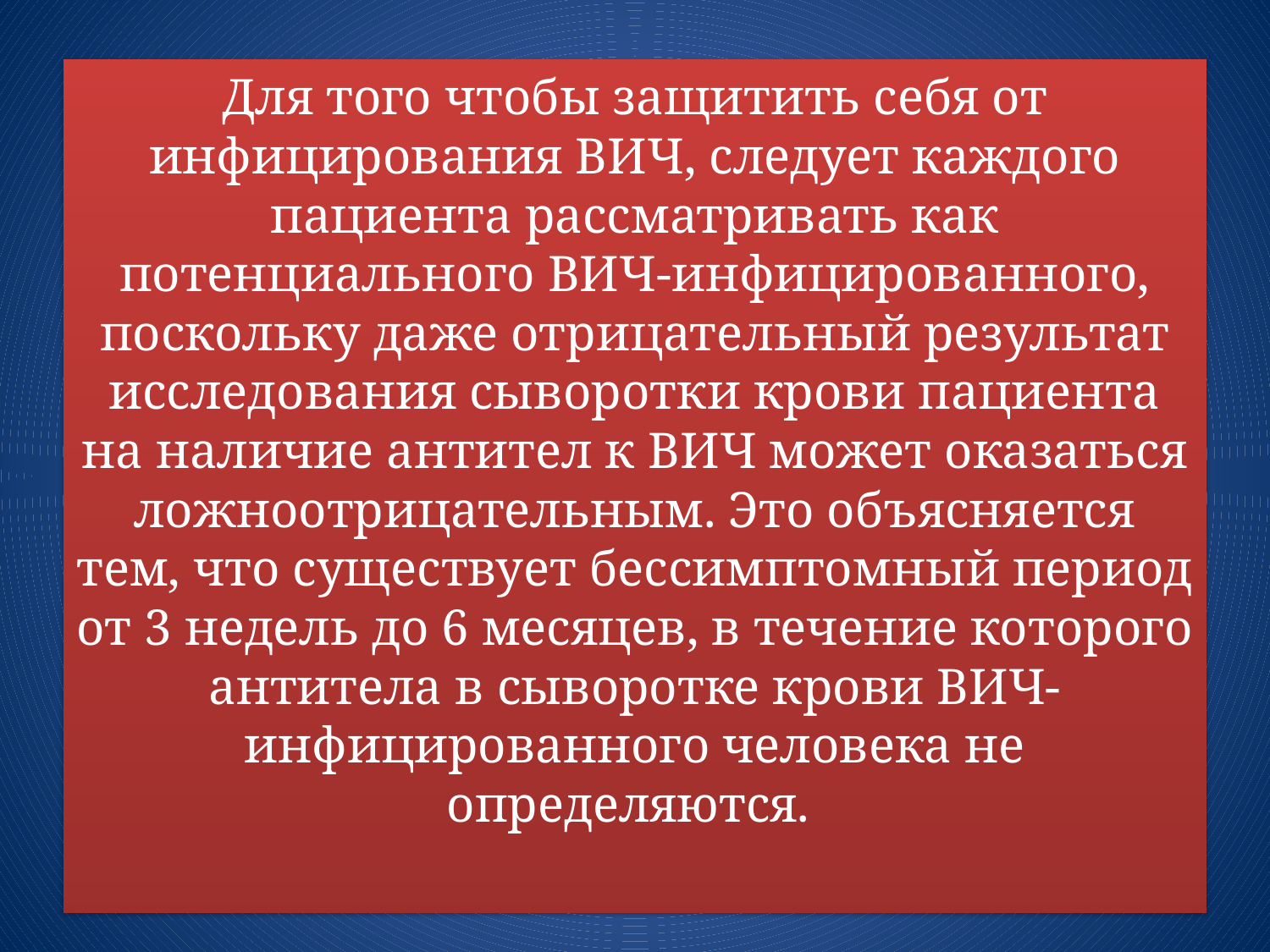

Для того чтобы защитить себя от инфицирования ВИЧ, следует каждого пациента рассматривать как потенциального ВИЧ-инфицированного, поскольку даже отрицательный результат исследования сыворотки крови пациента на наличие антител к ВИЧ может оказаться ложноотрицательным. Это объясняется тем, что существует бессимптомный период от 3 недель до 6 месяцев, в течение которого антитела в сыворотке крови ВИЧ-инфицированного человека не определяются.